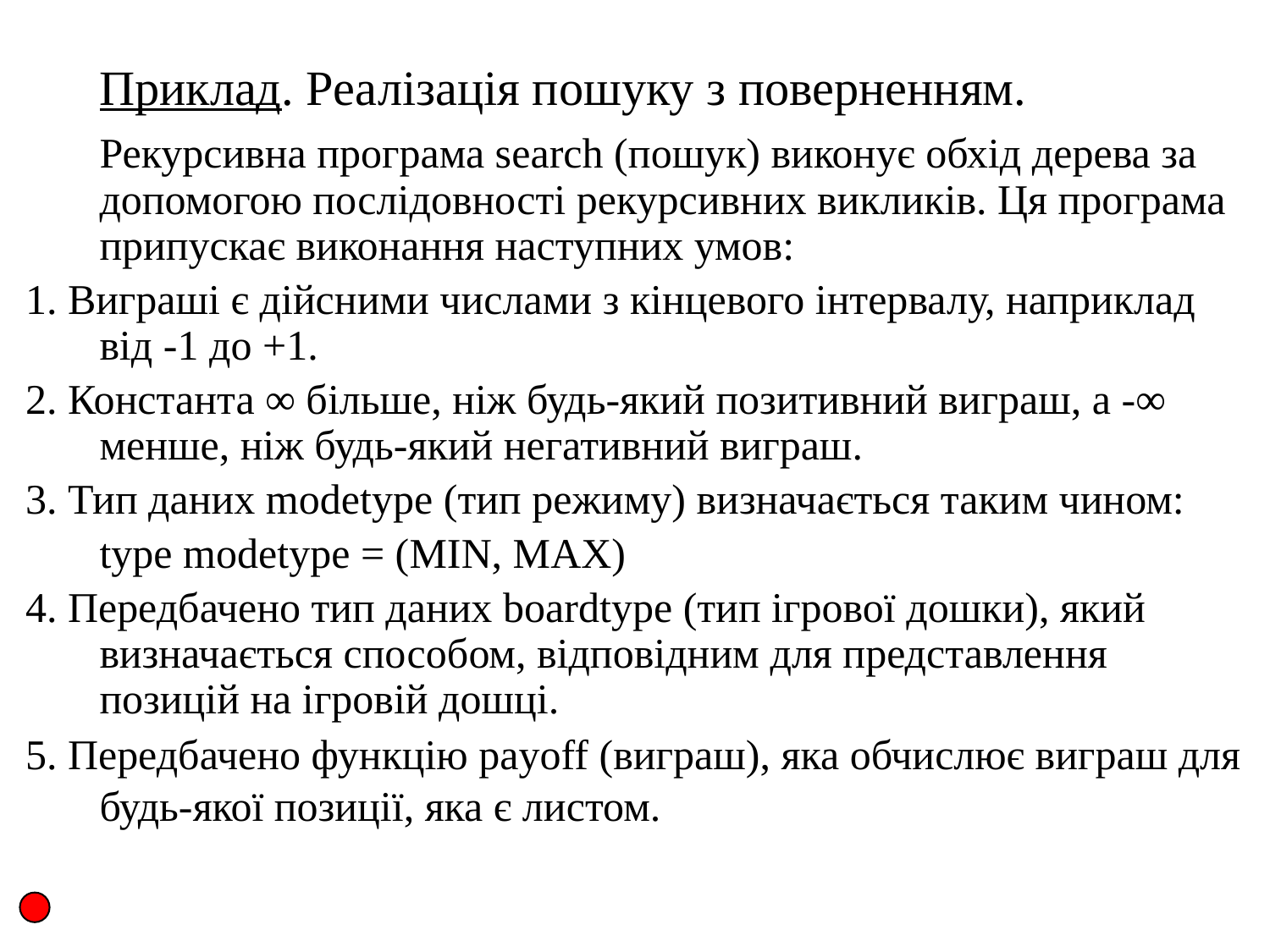

Приклад. Реалізація пошуку з поверненням.
	Рекурсивна програма search (пошук) виконує обхід дерева за допомогою послідовності рекурсивних викликів. Ця програма припускає виконання наступних умов:
1. Виграші є дійсними числами з кінцевого інтервалу, наприклад від -1 до +1.
2. Константа ∞ більше, ніж будь-який позитивний виграш, а -∞  менше, ніж будь-який негативний виграш.
3. Тип даних modetype (тип режиму) визначається таким чином:
	type modetype = (MIN, MAX)
4. Передбачено тип даних boardtype (тип ігрової дошки), який визначається способом, відповідним для представлення позицій на ігровій дошці.
5. Передбачено функцію payoff (виграш), яка обчислює виграш для будь-якої позиції, яка є листом.